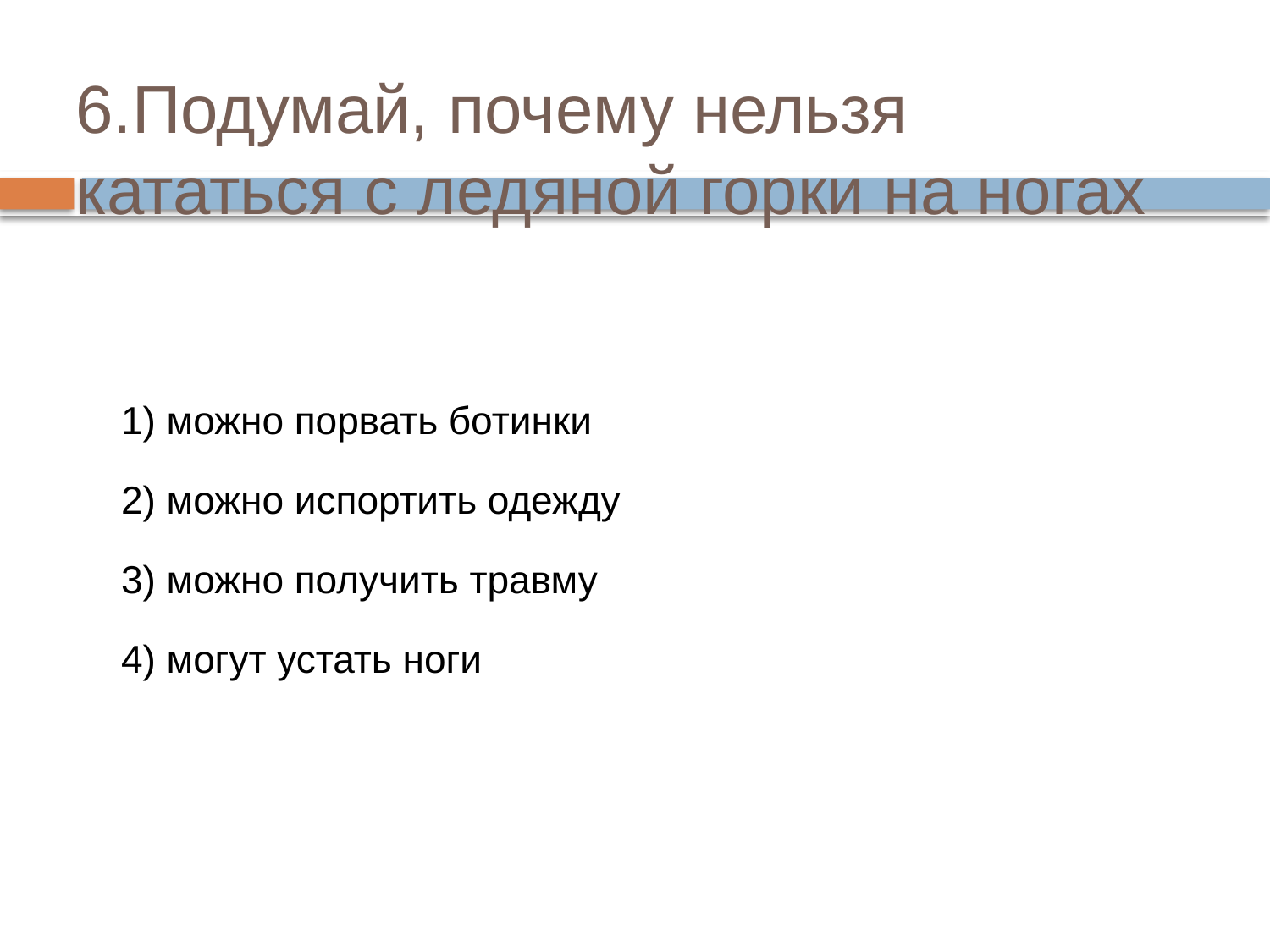

# 6.Подумай, почему нельзя кататься с ледяной горки на ногах
	1) можно порвать ботинки
2) можно испортить одежду
3) можно получить травму
4) могут устать ноги